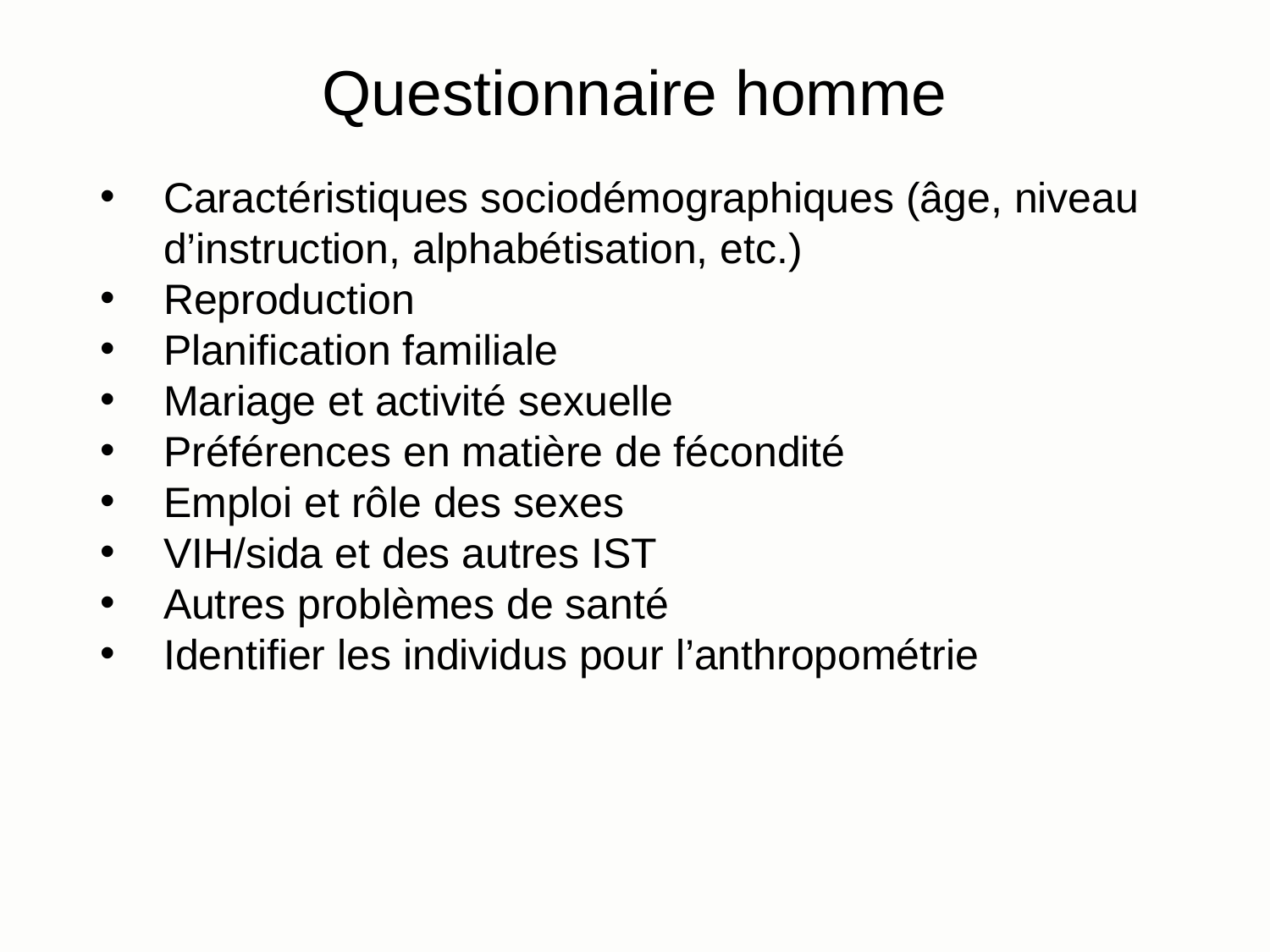

# Questionnaire homme
Caractéristiques sociodémographiques (âge, niveau d’instruction, alphabétisation, etc.)
Reproduction
Planification familiale
Mariage et activité sexuelle
Préférences en matière de fécondité
Emploi et rôle des sexes
VIH/sida et des autres IST
Autres problèmes de santé
Identifier les individus pour l’anthropométrie